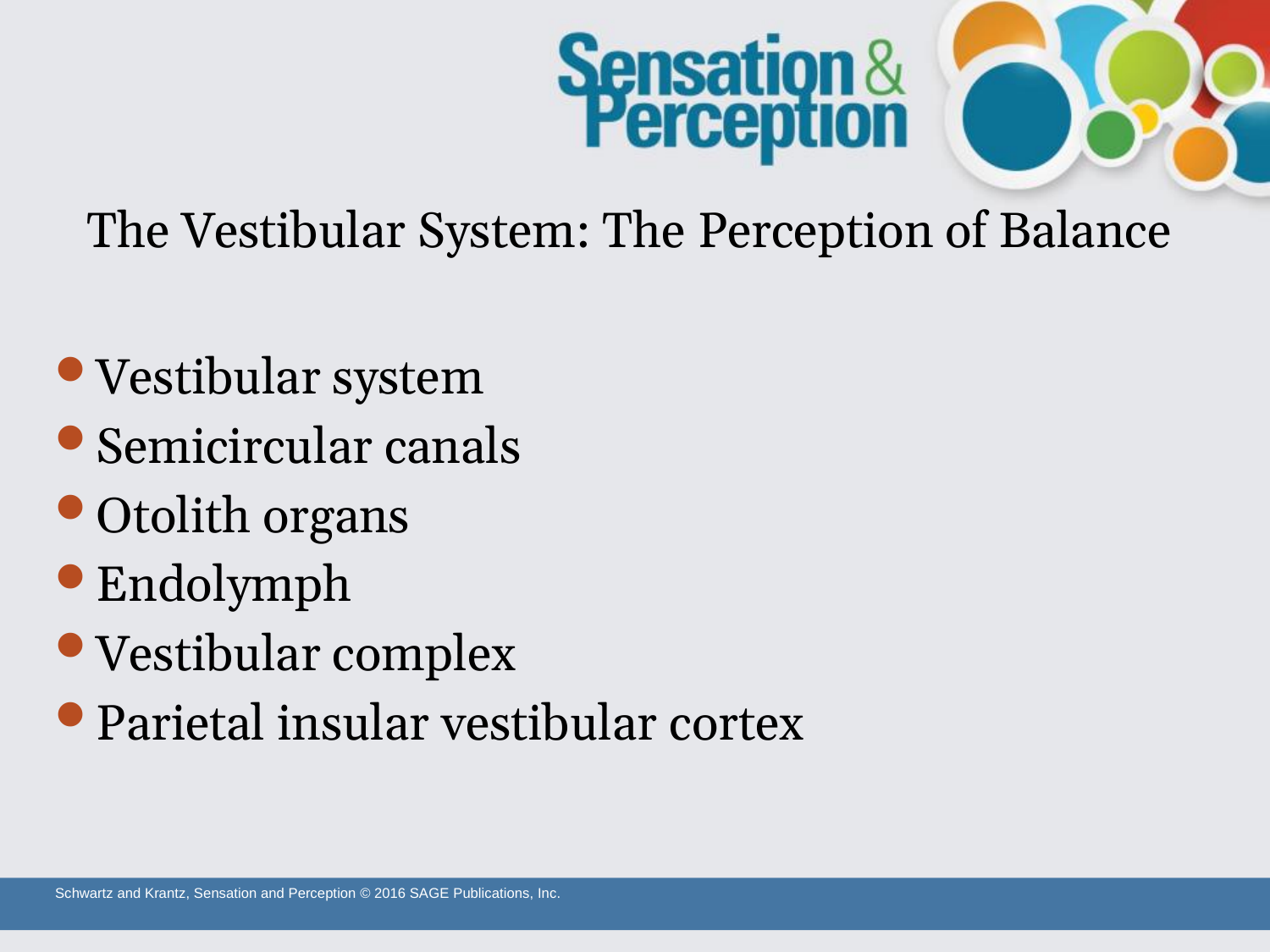

# The Vestibular System: The Perception of Balance
Vestibular system
Semicircular canals
Otolith organs
Endolymph
Vestibular complex
Parietal insular vestibular cortex
Schwartz and Krantz, Sensation and Perception © 2016 SAGE Publications, Inc.